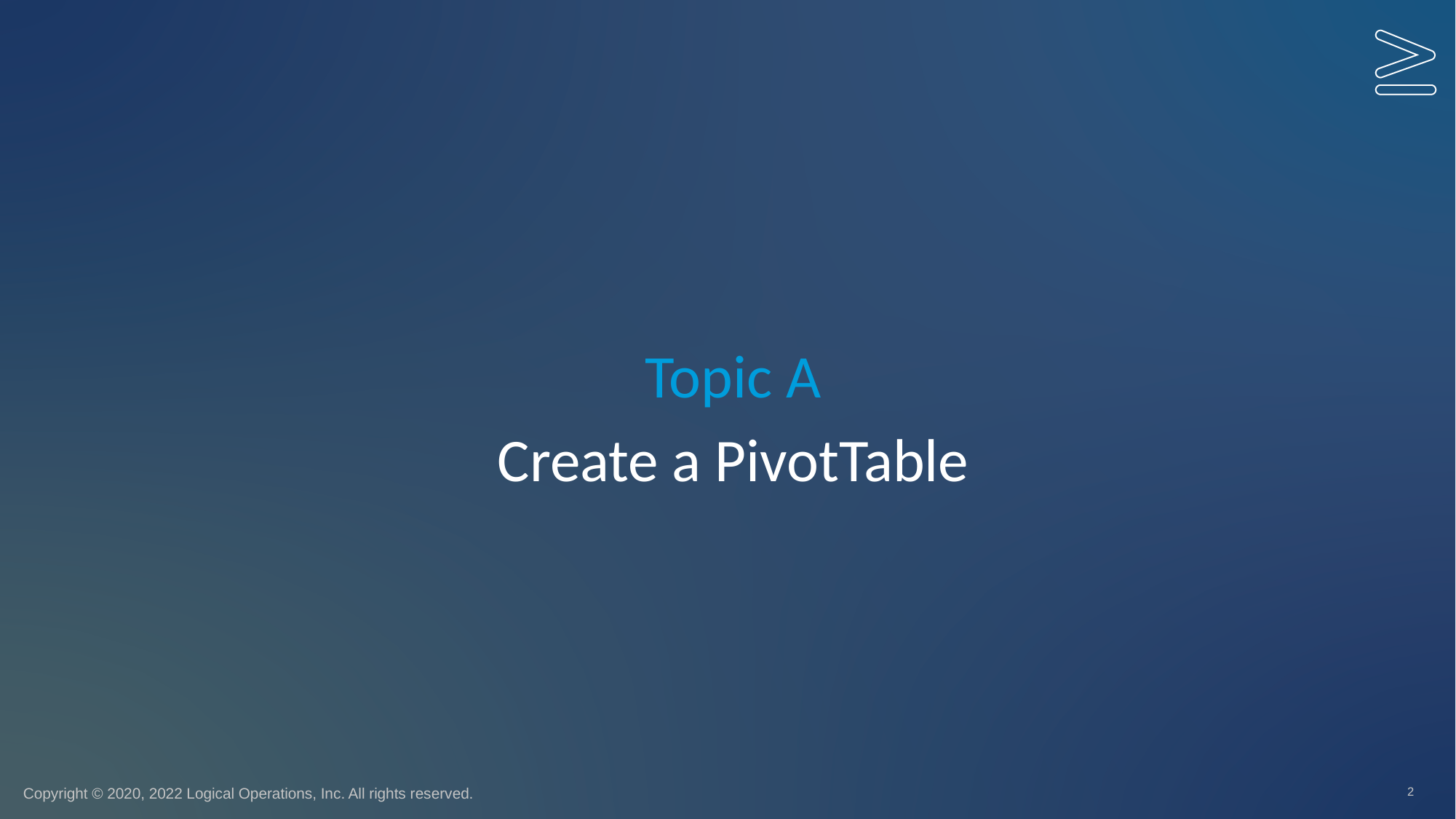

Topic A
# Create a PivotTable
2